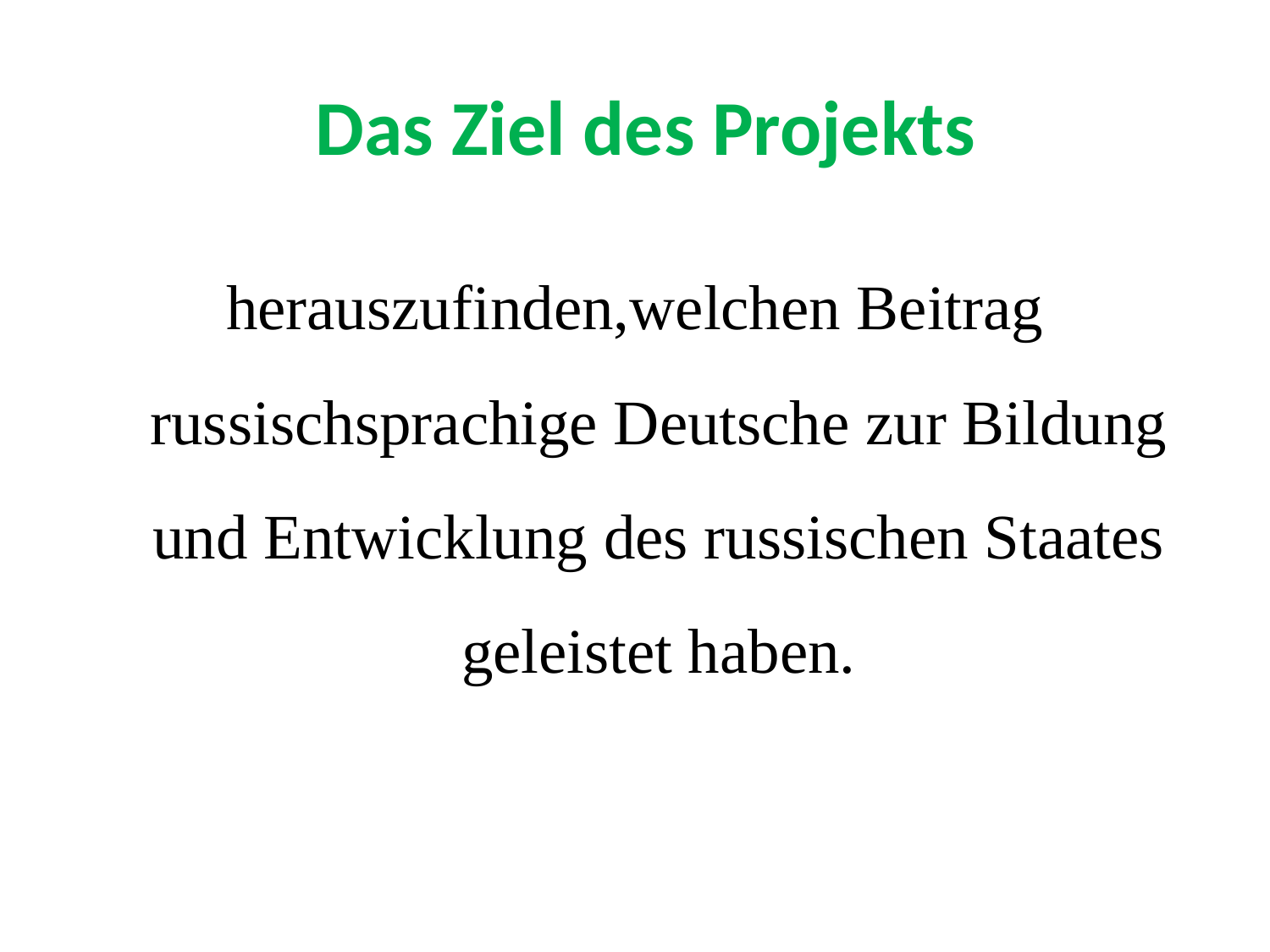

# Das Ziel des Projekts
herauszufinden,welchen Beitrag russischsprachige Deutsche zur Bildung und Entwicklung des russischen Staates geleistet haben.